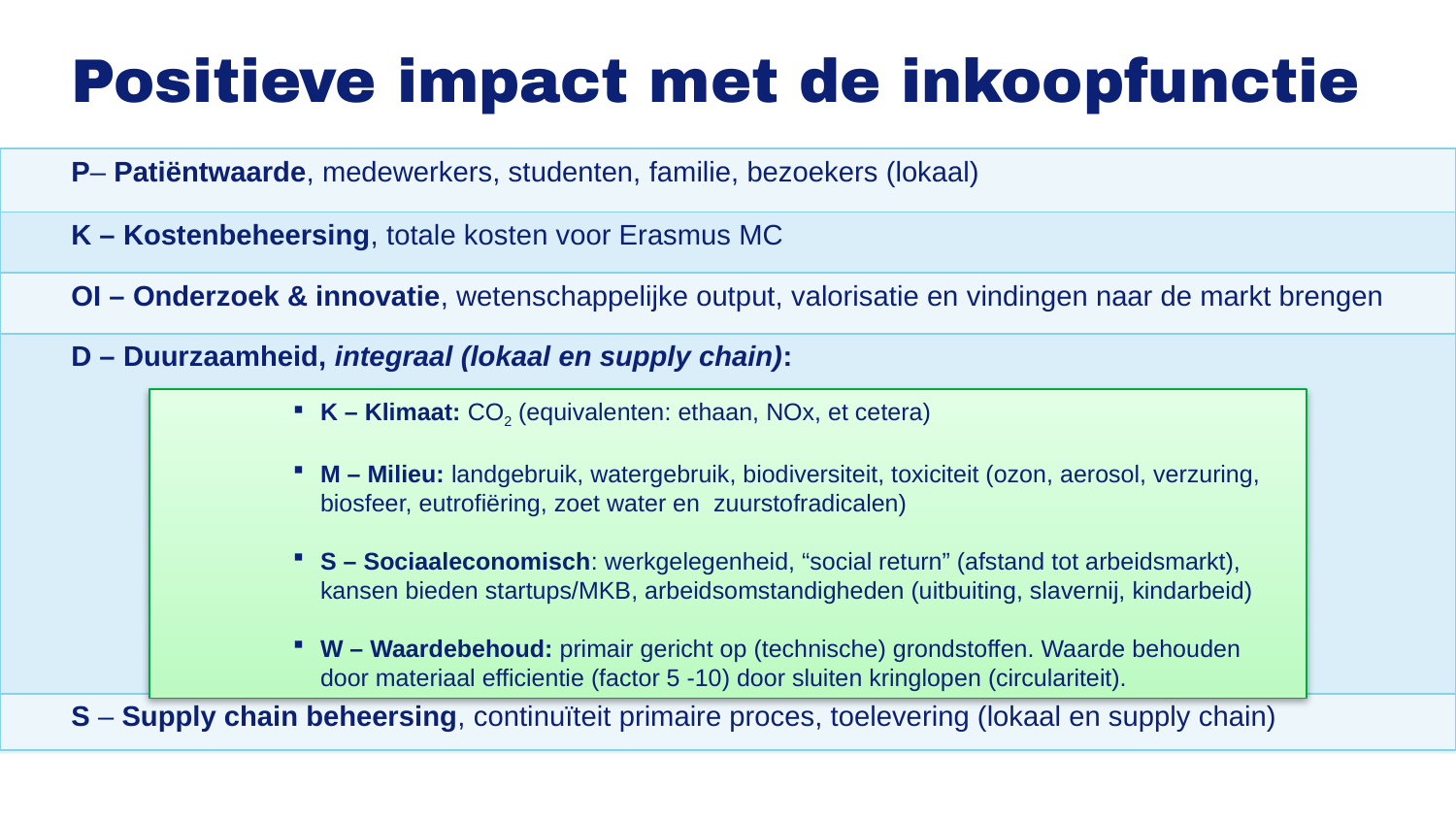

# Positieve impact met de inkoopfunctie
| P– Patiëntwaarde, medewerkers, studenten, familie, bezoekers (lokaal) |
| --- |
| K – Kostenbeheersing, totale kosten voor Erasmus MC |
| OI – Onderzoek & innovatie, wetenschappelijke output, valorisatie en vindingen naar de markt brengen |
| D – Duurzaamheid, integraal (lokaal en supply chain): |
| S – Supply chain beheersing, continuïteit primaire proces, toelevering (lokaal en supply chain) |
K – Klimaat: CO2 (equivalenten: ethaan, NOx, et cetera)

M – Milieu: landgebruik, watergebruik, biodiversiteit, toxiciteit (ozon, aerosol, verzuring, biosfeer, eutrofiëring, zoet water en  zuurstofradicalen)

S – Sociaaleconomisch: werkgelegenheid, “social return” (afstand tot arbeidsmarkt), kansen bieden startups/MKB, arbeidsomstandigheden (uitbuiting, slavernij, kindarbeid)

W – Waardebehoud: primair gericht op (technische) grondstoffen. Waarde behouden door materiaal efficientie (factor 5 -10) door sluiten kringlopen (circulariteit).